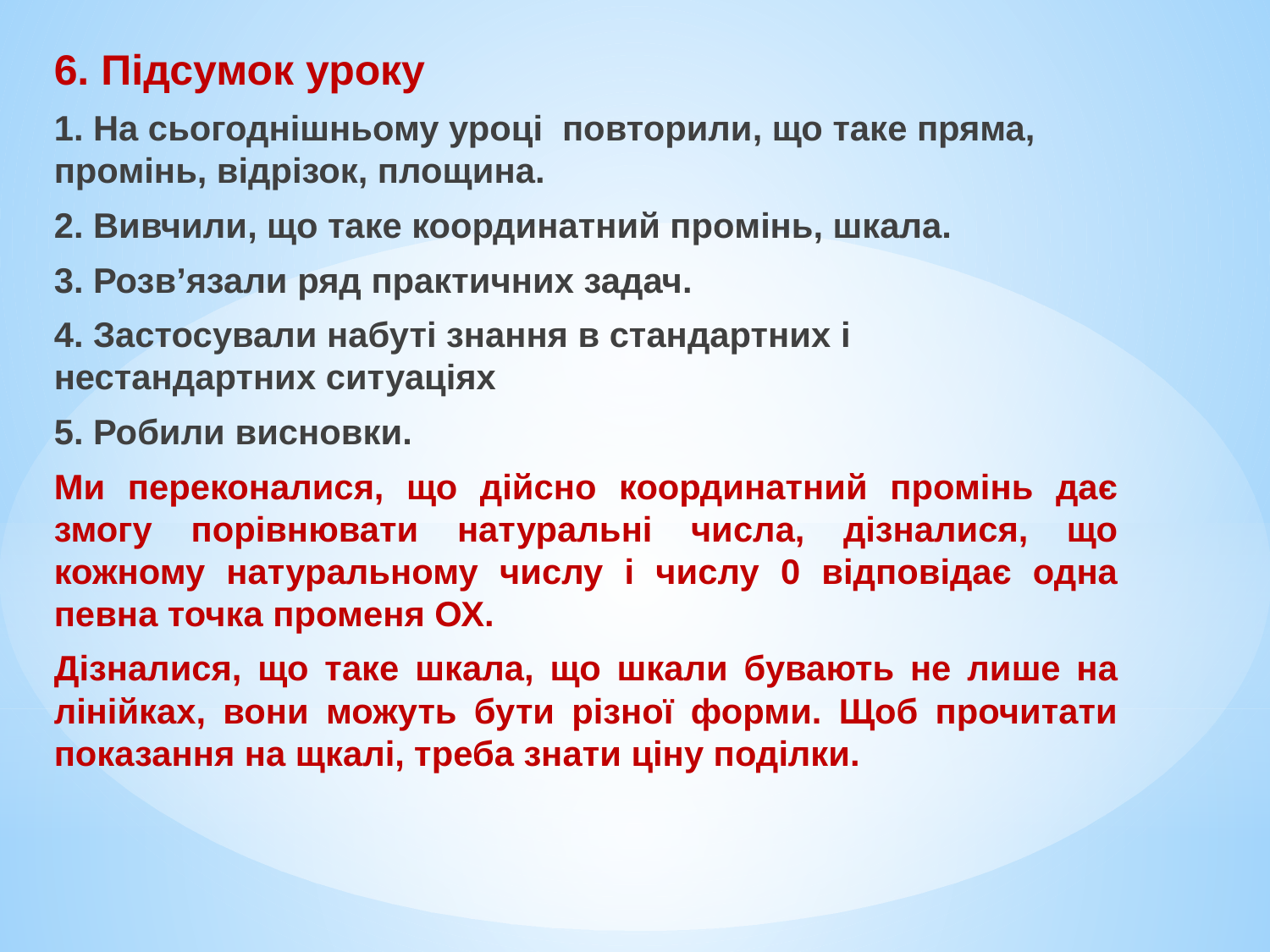

6. Підсумок уроку
1. На сьогоднішньому уроці  повторили, що таке пряма, промінь, відрізок, площина.
2. Вивчили, що таке координатний промінь, шкала.
3. Розв’язали ряд практичних задач.
4. Застосували набуті знання в стандартних і нестандартних ситуаціях
5. Робили висновки.
Ми переконалися, що дійсно координатний промінь дає змогу порівнювати натуральні числа, дізналися, що кожному натуральному числу і числу 0 відповідає одна певна точка променя ОХ.
Дізналися, що таке шкала, що шкали бувають не лише на лінійках, вони можуть бути різної форми. Щоб прочитати показання на щкалі, треба знати ціну поділки.